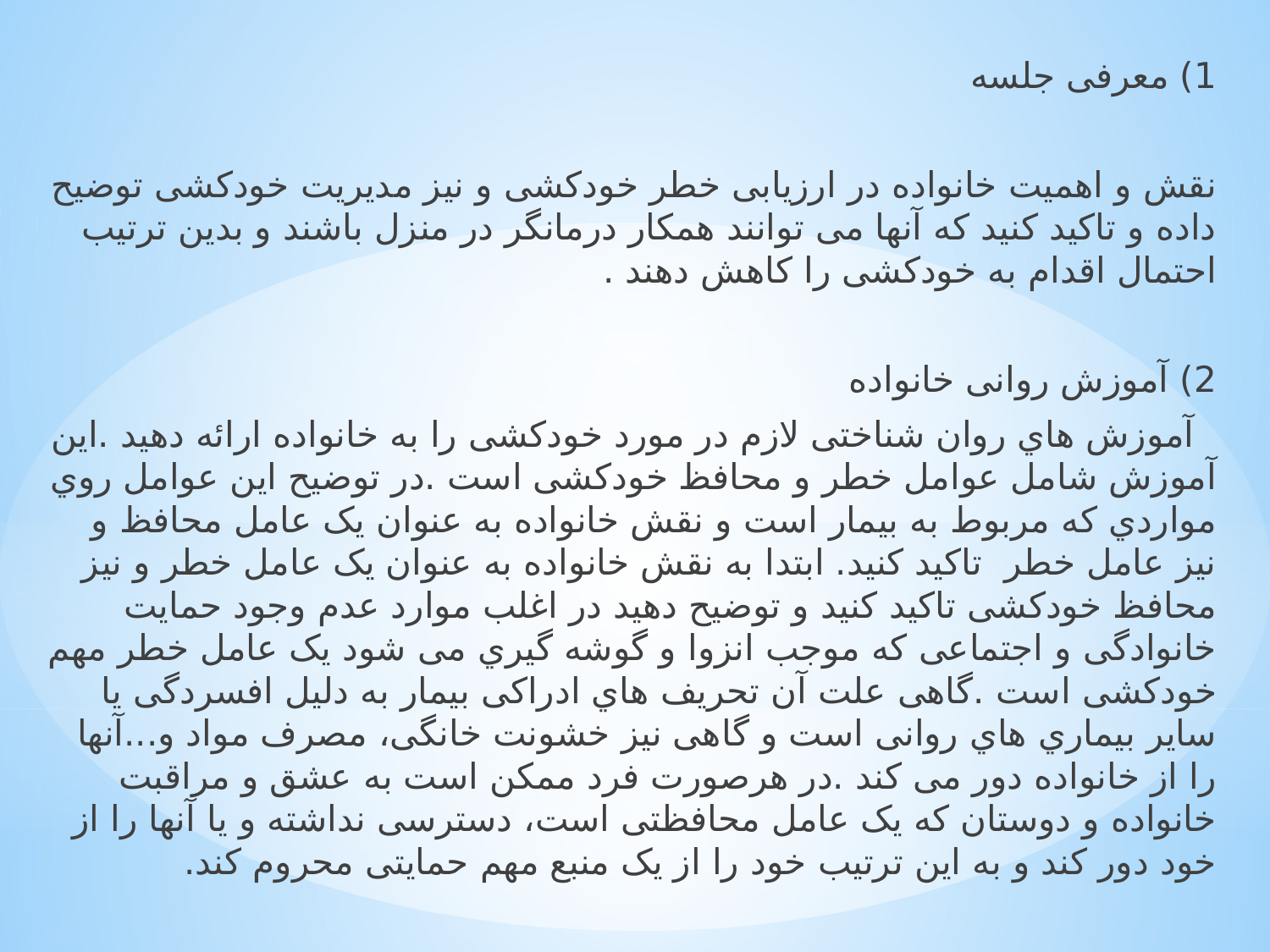

1) معرفی جلسه

ﻧﻘﺶ و اﻫﻤﯿﺖ ﺧﺎﻧﻮاده در ارزﯾﺎﺑﯽ ﺧﻄﺮ ﺧﻮدﮐﺸﯽ و ﻧﯿﺰ ﻣﺪﯾﺮﯾﺖ ﺧﻮدﮐﺸﯽ ﺗﻮﺿﯿﺢ داده و ﺗﺎﮐﯿﺪ ﮐﻨﯿﺪ ﮐﻪ آﻧﻬﺎ ﻣﯽ ﺗﻮاﻧﻨﺪ ﻫﻤﮑﺎر درﻣﺎﻧﮕﺮ در ﻣﻨﺰل ﺑﺎﺷﻨﺪ و ﺑﺪﯾﻦ ﺗﺮﺗﯿﺐ اﺣﺘﻤﺎل اﻗﺪام ﺑﻪ ﺧﻮدﮐﺸﯽ را ﮐﺎﻫﺶ دﻫﻨﺪ .

2) آﻣﻮزش رواﻧﯽ ﺧﺎﻧﻮاده
  آﻣﻮزش ﻫﺎي روان ﺷﻨﺎﺧﺘﯽ ﻻزم در ﻣﻮرد ﺧﻮدﮐﺸﯽ را ﺑﻪ ﺧﺎﻧﻮاده اراﺋﻪ دﻫﯿﺪ .اﯾﻦ آﻣﻮزش ﺷﺎﻣﻞ ﻋﻮاﻣﻞ ﺧﻄﺮ و ﻣﺤﺎﻓﻆ ﺧﻮدﮐﺸﯽ اﺳﺖ .در ﺗﻮﺿﯿﺢ اﯾﻦ ﻋﻮاﻣﻞ روي ﻣﻮاردي ﮐﻪ ﻣﺮﺑﻮط ﺑﻪ ﺑﯿﻤﺎر اﺳﺖ و ﻧﻘﺶ ﺧﺎﻧﻮاده ﺑﻪ ﻋﻨﻮان ﯾﮏ ﻋﺎﻣﻞ ﻣﺤﺎﻓﻆ و ﻧﯿﺰ ﻋﺎﻣﻞ ﺧﻄﺮ  ﺗﺎﮐﯿﺪ ﮐﻨﯿﺪ. اﺑﺘﺪا ﺑﻪ ﻧﻘﺶ ﺧﺎﻧﻮاده ﺑﻪ ﻋﻨﻮان ﯾﮏ ﻋﺎﻣﻞ ﺧﻄﺮ و ﻧﯿﺰ ﻣﺤﺎﻓﻆ ﺧﻮدﮐﺸﯽ ﺗﺎﮐﯿﺪ ﮐﻨﯿﺪ و ﺗﻮﺿﯿﺢ دﻫﯿﺪ در اﻏﻠﺐ ﻣﻮارد ﻋﺪم وﺟﻮد ﺣﻤﺎﯾﺖ ﺧﺎﻧﻮادﮔﯽ و اﺟﺘﻤﺎﻋﯽ ﮐﻪ ﻣﻮﺟﺐ اﻧﺰوا و ﮔﻮﺷﻪ ﮔﯿﺮي ﻣﯽ ﺷﻮد ﯾﮏ ﻋﺎﻣﻞ ﺧﻄﺮ ﻣﻬﻢ ﺧﻮدﮐﺸﯽ اﺳﺖ .ﮔﺎﻫﯽ ﻋﻠﺖ آن ﺗﺤﺮﯾﻒ ﻫﺎي ادراﮐﯽ ﺑﯿﻤﺎر ﺑﻪ دﻟﯿﻞ اﻓﺴﺮدﮔﯽ ﯾﺎ ﺳﺎﯾﺮ ﺑﯿﻤﺎري ﻫﺎي رواﻧﯽ اﺳﺖ و ﮔﺎﻫﯽ ﻧﯿﺰ ﺧﺸﻮﻧﺖ ﺧﺎﻧﮕﯽ، ﻣﺼﺮف ﻣﻮاد و...آﻧﻬﺎ را از ﺧﺎﻧﻮاده دور ﻣﯽ ﮐﻨﺪ .در ﻫﺮﺻﻮرت ﻓﺮد ﻣﻤﮑﻦ اﺳﺖ ﺑﻪ ﻋﺸﻖ و ﻣﺮاﻗﺒﺖ ﺧﺎﻧﻮاده و دوﺳﺘﺎن ﮐﻪ ﯾﮏ ﻋﺎﻣﻞ ﻣﺤﺎﻓﻈﺘﯽ اﺳﺖ، دﺳﺘﺮﺳﯽ ﻧﺪاﺷﺘﻪ و ﯾﺎ آﻧﻬﺎ را از ﺧﻮد دور ﮐﻨﺪ و ﺑﻪ اﯾﻦ ﺗﺮﺗﯿﺐ ﺧﻮد را از ﯾﮏ ﻣﻨﺒﻊ ﻣﻬﻢ ﺣﻤﺎﯾﺘﯽ ﻣﺤﺮوم ﮐﻨﺪ.